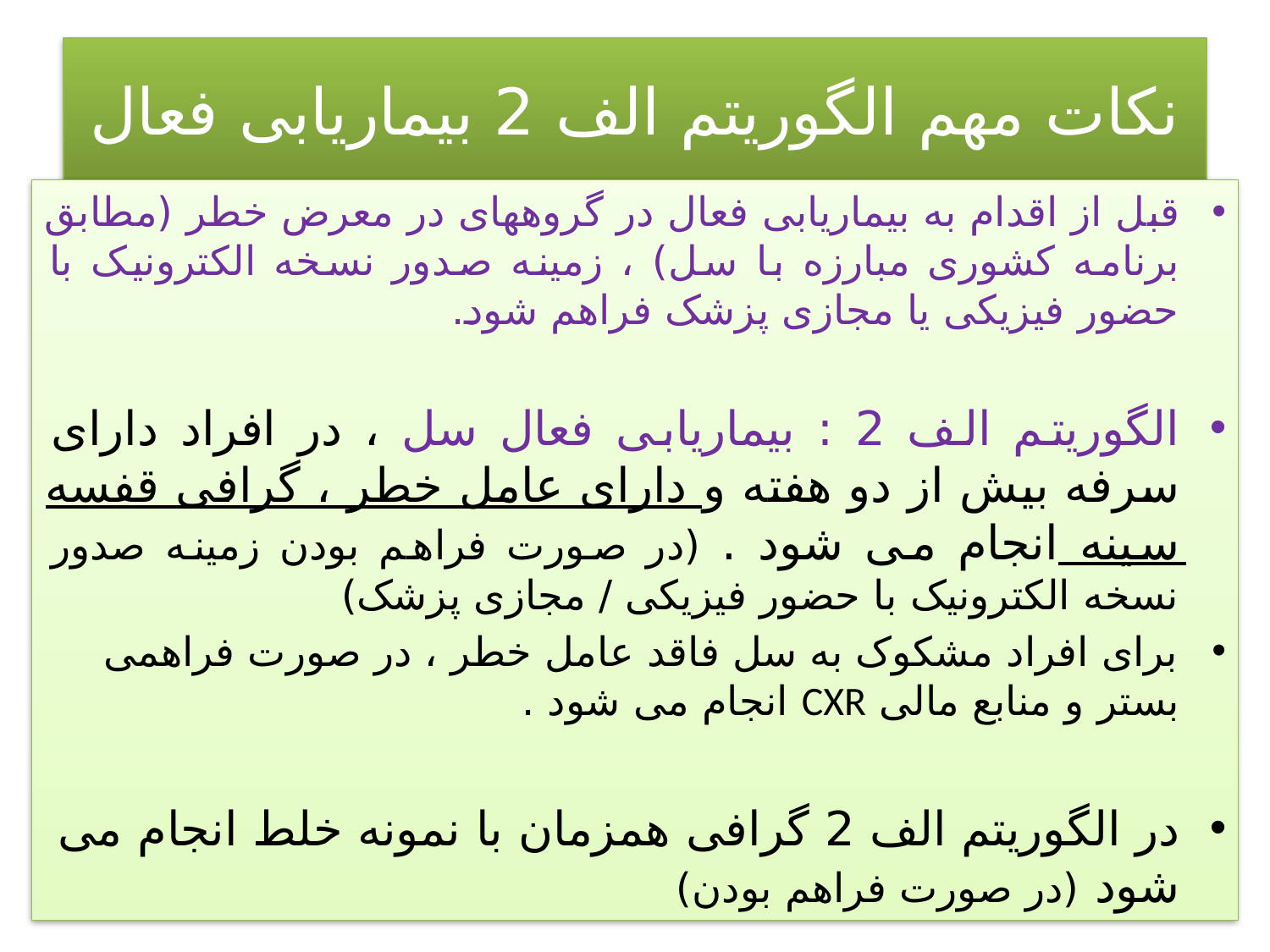

# نکات مهم الگوریتم الف 2 بیماریابی فعال
قبل از اقدام به بیماریابی فعال در گروههای در معرض خطر (مطابق برنامه کشوری مبارزه با سل) ، زمینه صدور نسخه الکترونیک با حضور فیزیکی یا مجازی پزشک فراهم شود.

الگوریتم الف 2 : بیماریابی فعال سل ، در افراد دارای سرفه بیش از دو هفته و دارای عامل خطر ، گرافی قفسه سینه انجام می شود . (در صورت فراهم بودن زمینه صدور نسخه الکترونیک با حضور فیزیکی / مجازی پزشک)
برای افراد مشکوک به سل فاقد عامل خطر ، در صورت فراهمی بستر و منابع مالی CXR انجام می شود .

در الگوریتم الف 2 گرافی همزمان با نمونه خلط انجام می شود (در صورت فراهم بودن)